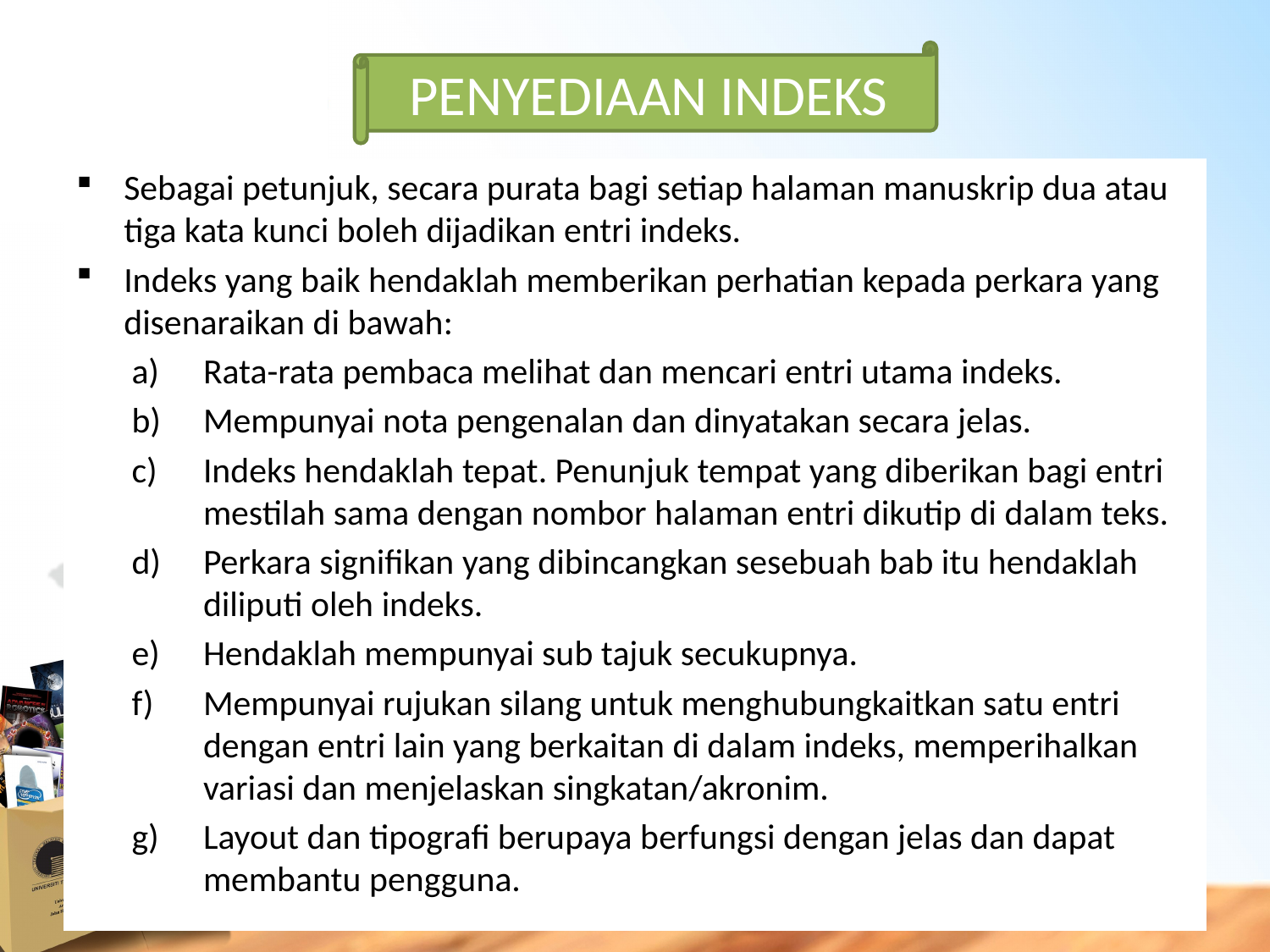

PENYEDIAAN INDEKS
Sebagai petunjuk, secara purata bagi setiap halaman manuskrip dua atau tiga kata kunci boleh dijadikan entri indeks.
Indeks yang baik hendaklah memberikan perhatian kepada perkara yang disenaraikan di bawah:
Rata-rata pembaca melihat dan mencari entri utama indeks.
Mempunyai nota pengenalan dan dinyatakan secara jelas.
Indeks hendaklah tepat. Penunjuk tempat yang diberikan bagi entri mestilah sama dengan nombor halaman entri dikutip di dalam teks.
Perkara signifikan yang dibincangkan sesebuah bab itu hendaklah diliputi oleh indeks.
Hendaklah mempunyai sub tajuk secukupnya.
Mempunyai rujukan silang untuk menghubungkaitkan satu entri dengan entri lain yang berkaitan di dalam indeks, memperihalkan variasi dan menjelaskan singkatan/akronim.
Layout dan tipografi berupaya berfungsi dengan jelas dan dapat membantu pengguna.
3